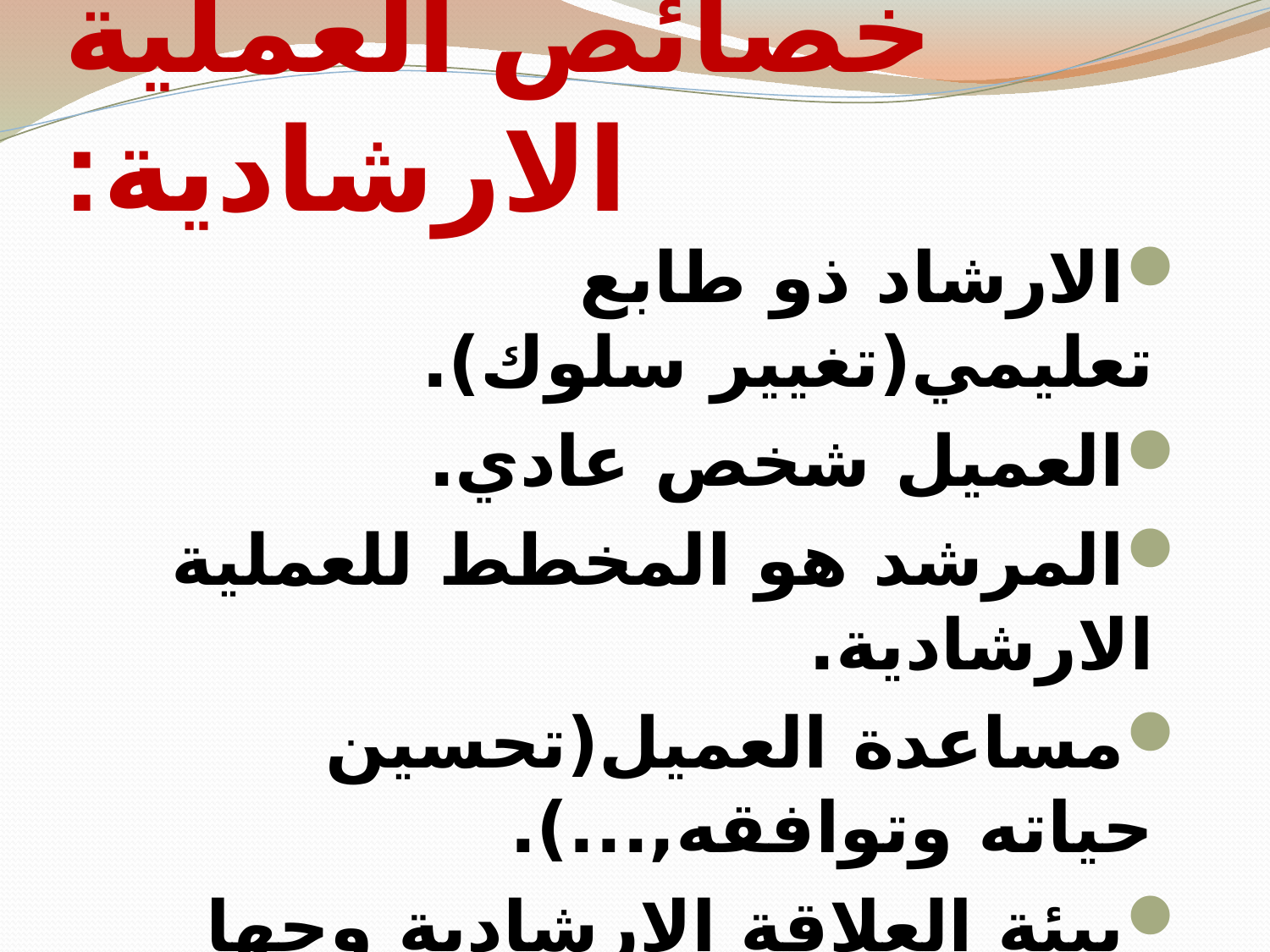

# خصائص العملية الارشادية:
الارشاد ذو طابع تعليمي(تغيير سلوك).
العميل شخص عادي.
المرشد هو المخطط للعملية الارشادية.
مساعدة العميل(تحسين حياته وتوافقه,...).
بيئة العلاقة الارشادية وجها لوجه.
انتقال الخبرة من موقف الارشاد الى حياة العميل.